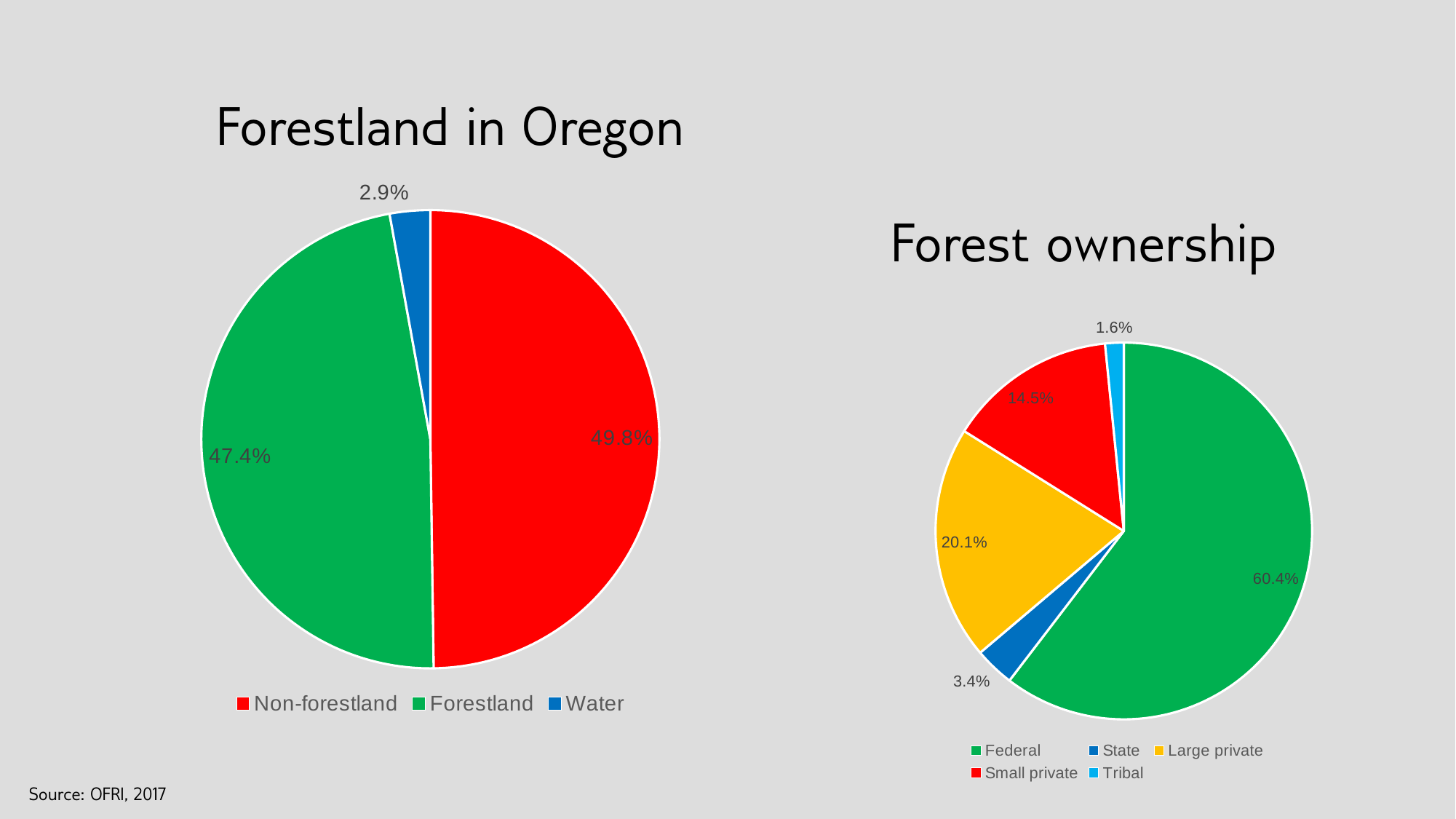

Forestland in Oregon

### Chart

| Category |  |
|---|---|
| Non-forestland | 31498800.0 |
| Forestland | 29984000.0 |
| Water | 1807600.0 |
Forest ownership

### Chart

| Category |  |
|---|---|
| Federal | 17995300.0 |
| State | 1019300.0 |
| Large private | 5984100.0 |
| Small private | 4324100.0 |
| Tribal | 475100.0 |
Source: OFRI, 2017